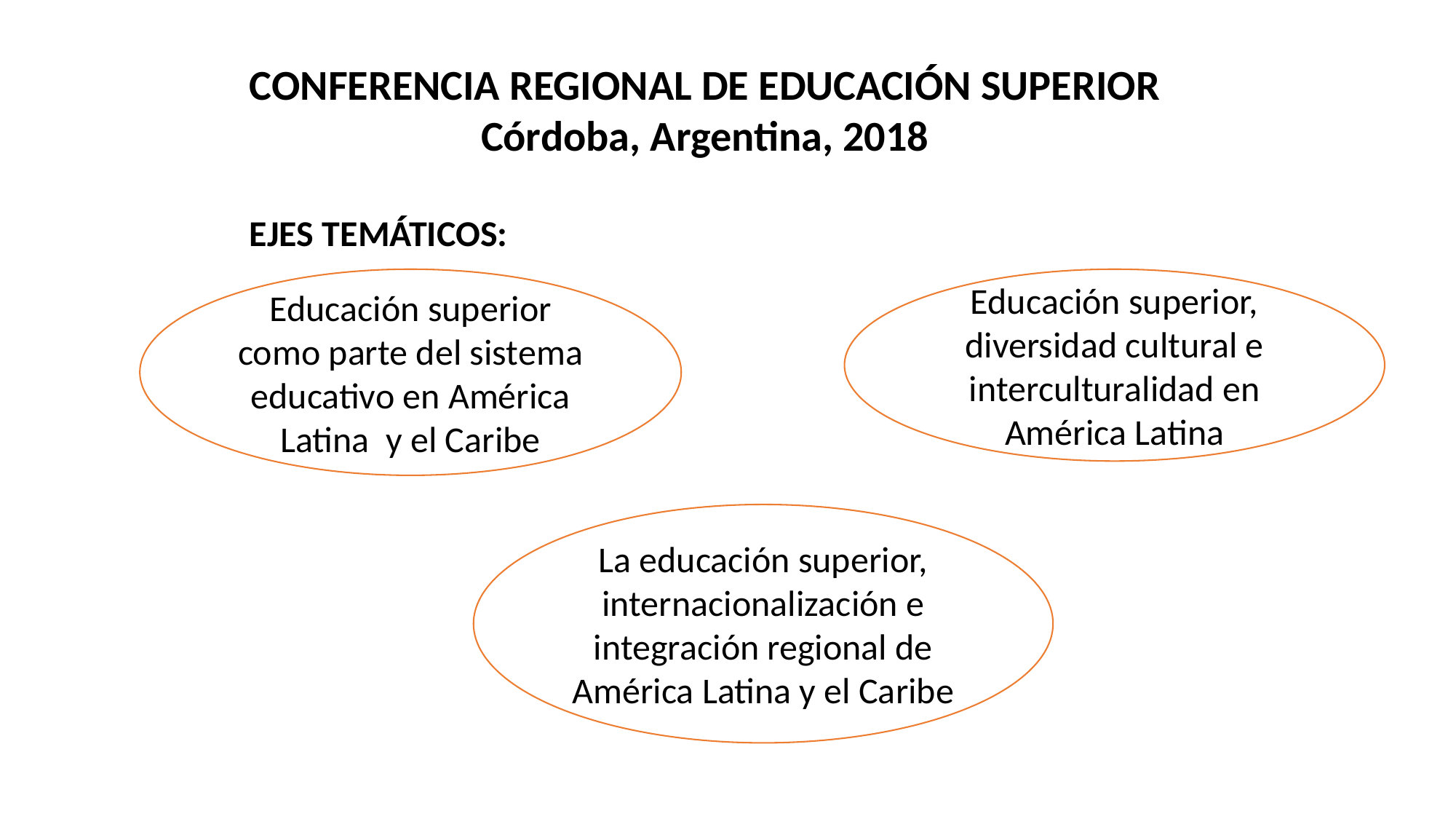

CONFERENCIA REGIONAL DE EDUCACIÓN SUPERIOR
Córdoba, Argentina, 2018

EJES TEMÁTICOS:
Educación superior como parte del sistema educativo en América Latina  y el Caribe
Educación superior, diversidad cultural e interculturalidad en América Latina
La educación superior, internacionalización e integración regional de América Latina y el Caribe